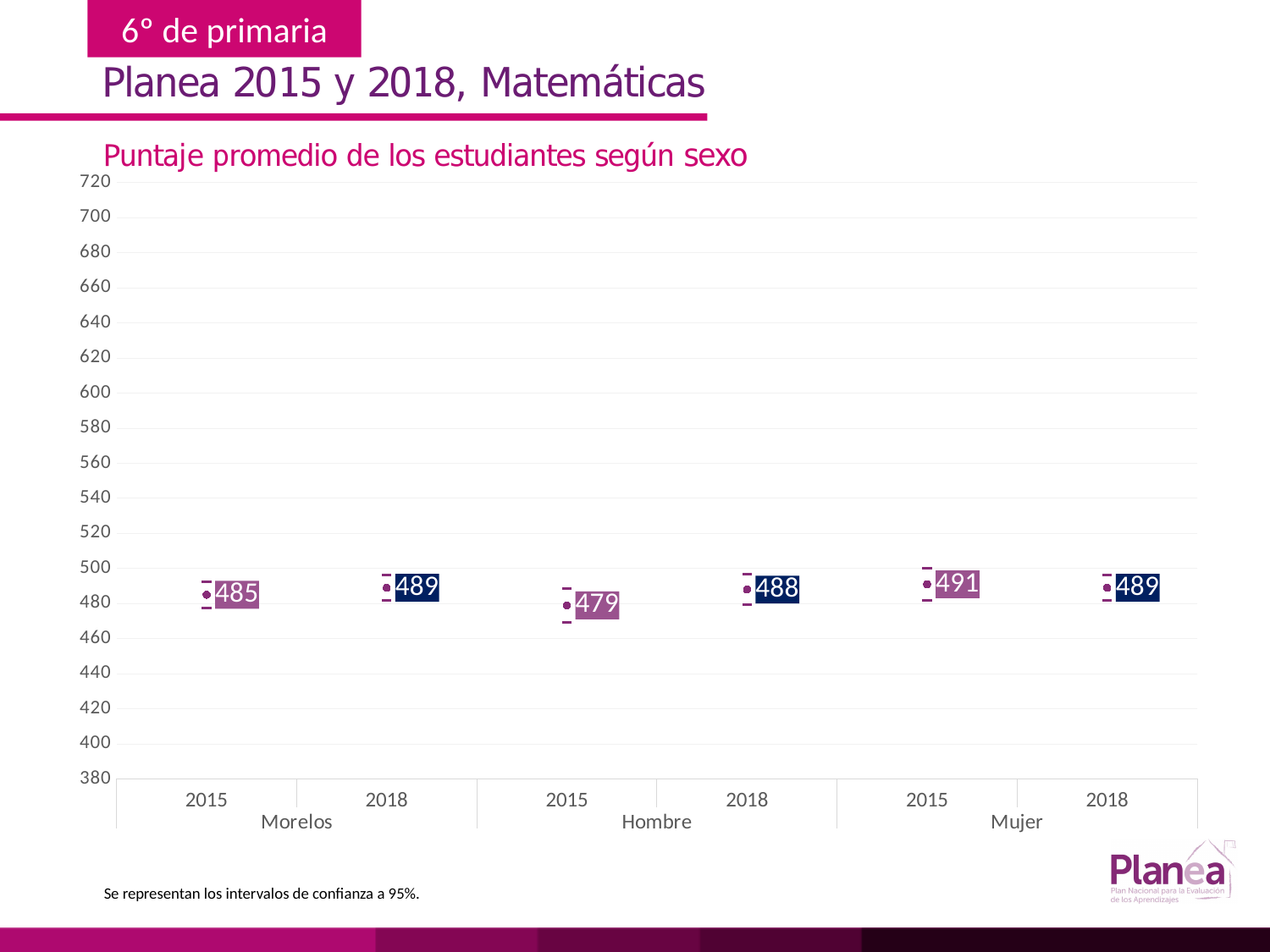

Planea 2015 y 2018, Matemáticas

Puntaje promedio de los estudiantes según sexo

### Chart

| Category |  |  |  |
|---|---|---|---|
| 2015 | 477.438 | 492.562 | 485.0 |
| 2018 | 481.637 | 496.363 | 489.0 |
| 2015 | 469.448 | 488.552 | 479.0 |
| 2018 | 479.443 | 496.557 | 488.0 |
| 2015 | 481.846 | 500.154 | 491.0 |
| 2018 | 481.637 | 496.363 | 489.0 |
Se representan los intervalos de confianza a 95%.